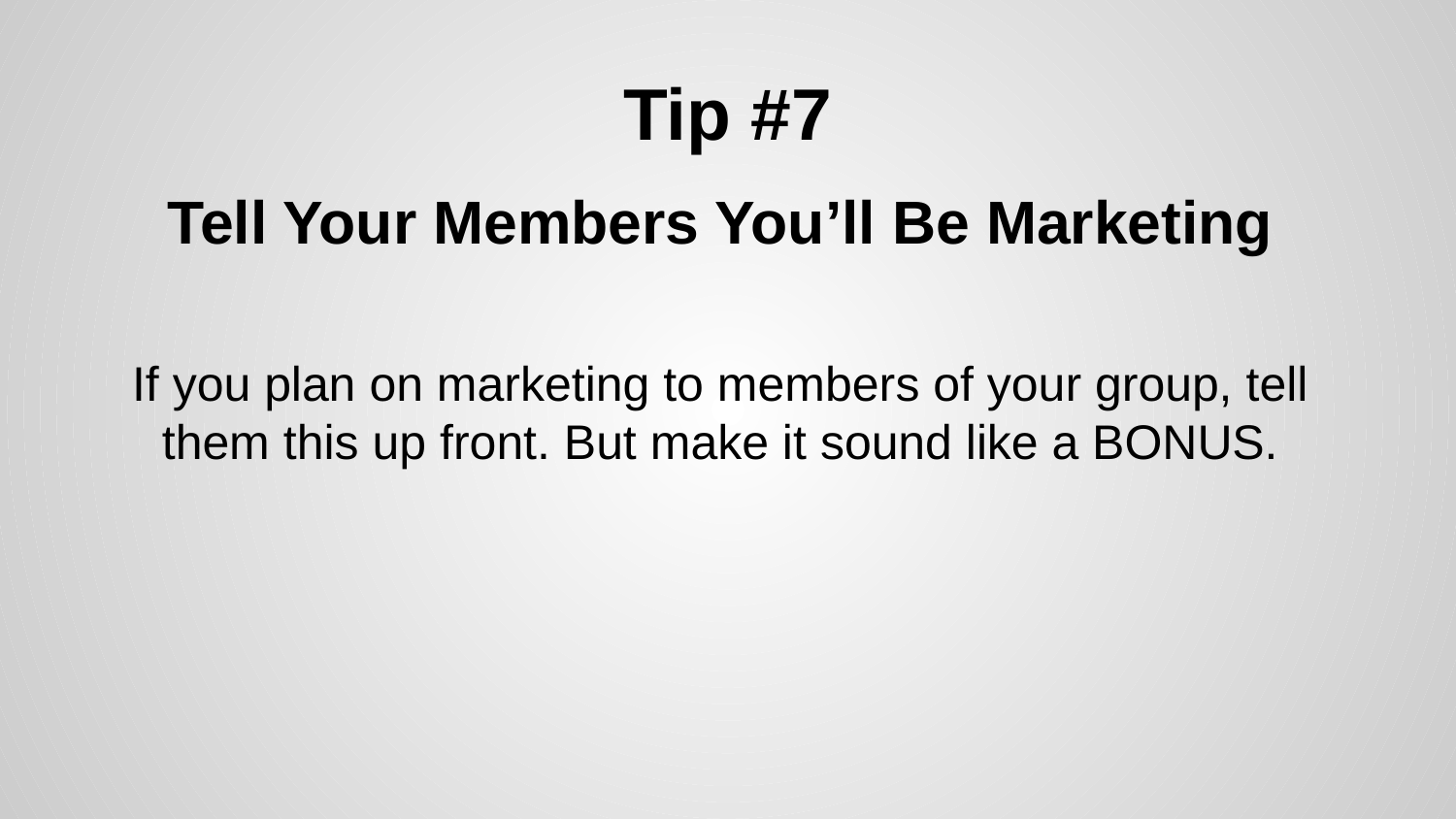

# Tip #7

Tell Your Members You’ll Be Marketing

If you plan on marketing to members of your group, tell them this up front. But make it sound like a BONUS.